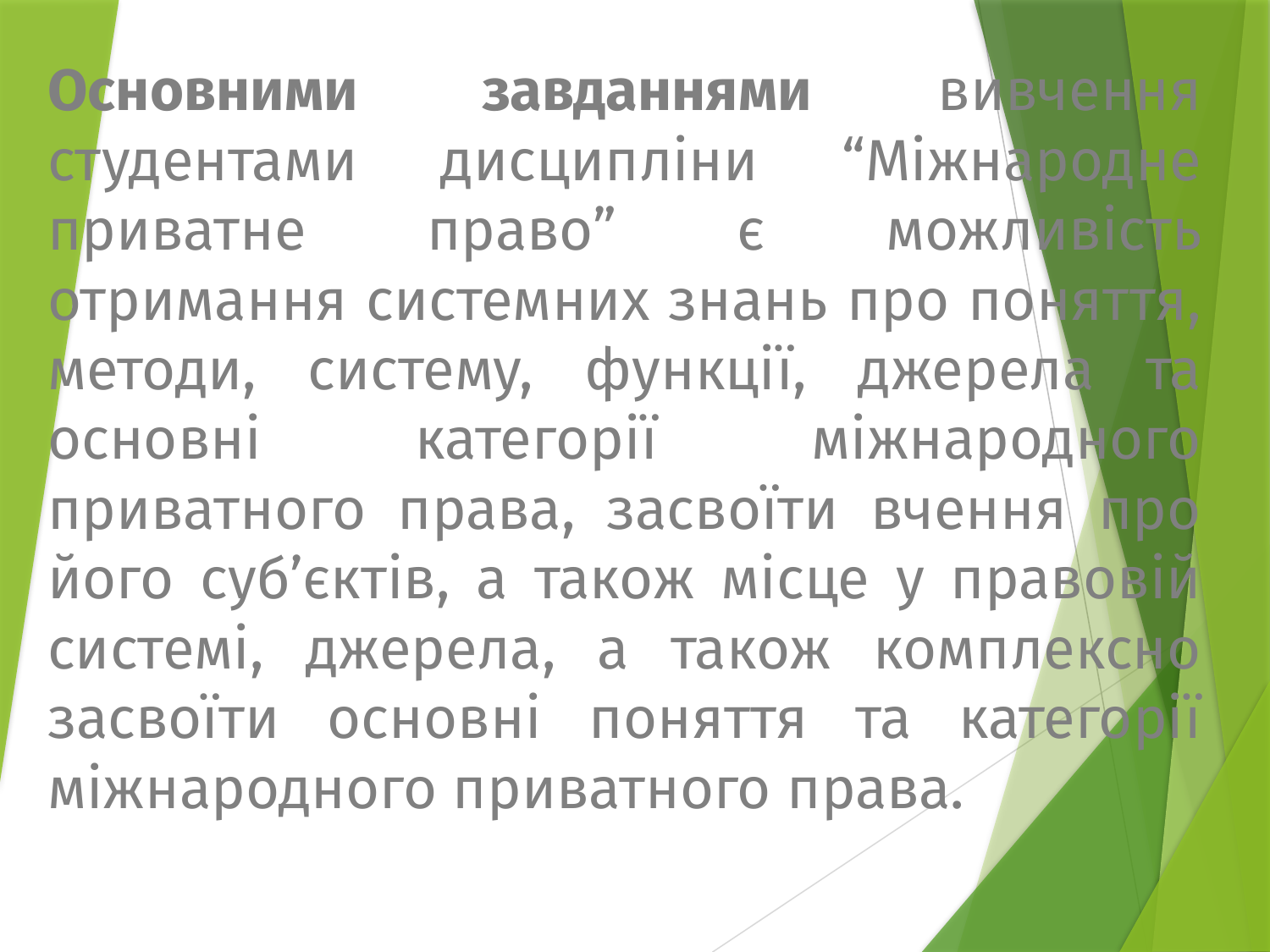

Основними завданнями вивчення студентами дисципліни “Міжнародне приватне право” є можливість отримання системних знань про поняття, методи, систему, функції, джерела та основні категорії міжнародного приватного права, засвоїти вчення про його суб’єктів, а також місце у правовій системі, джерела, а також комплексно засвоїти основні поняття та категорії міжнародного приватного права.